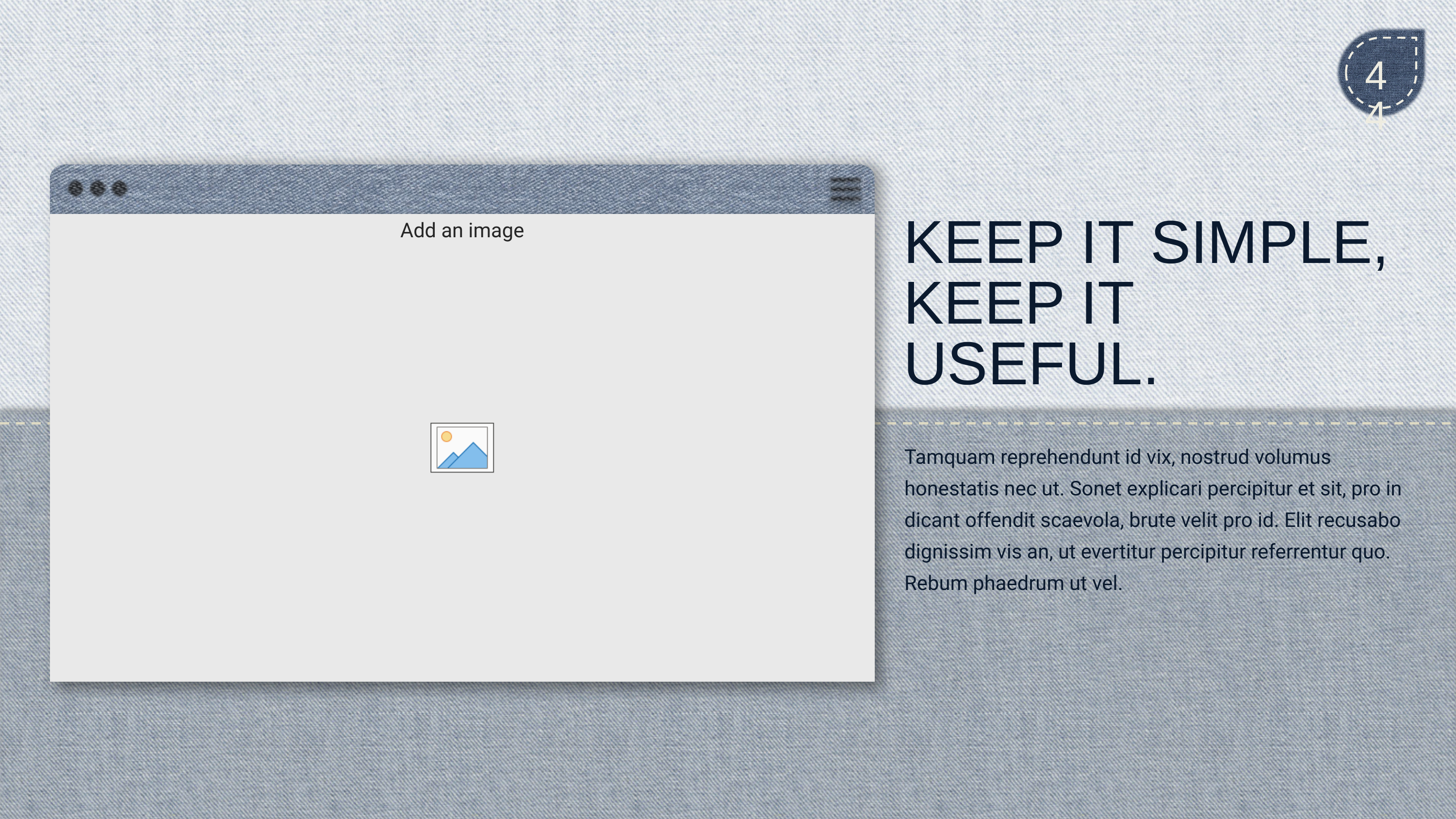

44
KEEP IT SIMPLE,
KEEP IT USEFUL.

Tamquam reprehendunt id vix, nostrud volumus honestatis nec ut. Sonet explicari percipitur et sit, pro in dicant offendit scaevola, brute velit pro id. Elit recusabo dignissim vis an, ut evertitur percipitur referrentur quo. Rebum phaedrum ut vel.